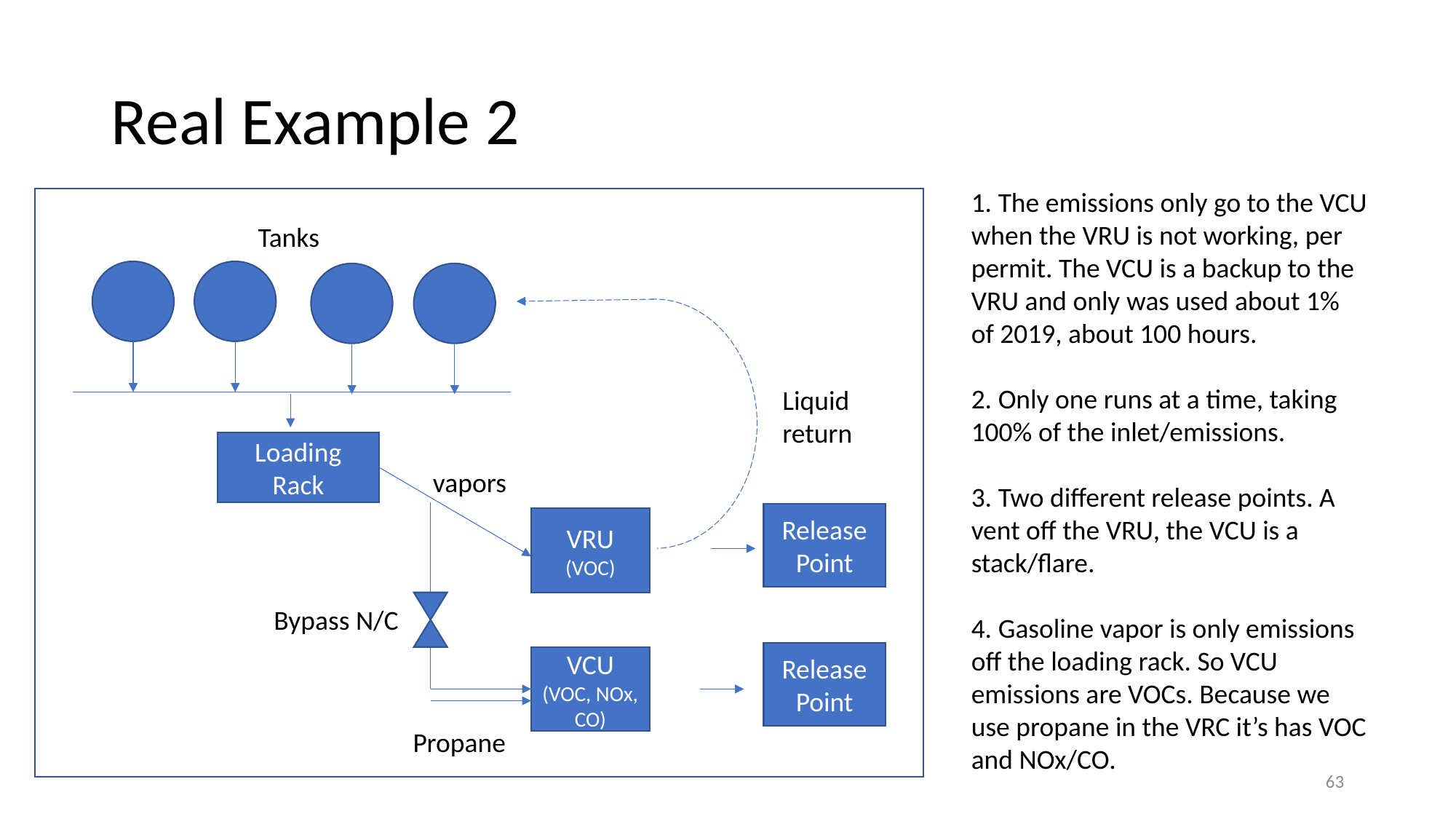

# Real Example 2
1. The emissions only go to the VCU when the VRU is not working, per permit. The VCU is a backup to the VRU and only was used about 1% of 2019, about 100 hours.

2. Only one runs at a time, taking 100% of the inlet/emissions.

3. Two different release points. A vent off the VRU, the VCU is a stack/flare.

4. Gasoline vapor is only emissions off the loading rack. So VCU emissions are VOCs. Because we use propane in the VRC it’s has VOC and NOx/CO.

Tanks

Liquid return
Loading Rack
vapors
Release Point
VRU (VOC)

Bypass N/C
Release Point
VCU (VOC, NOx, CO)
Propane
63